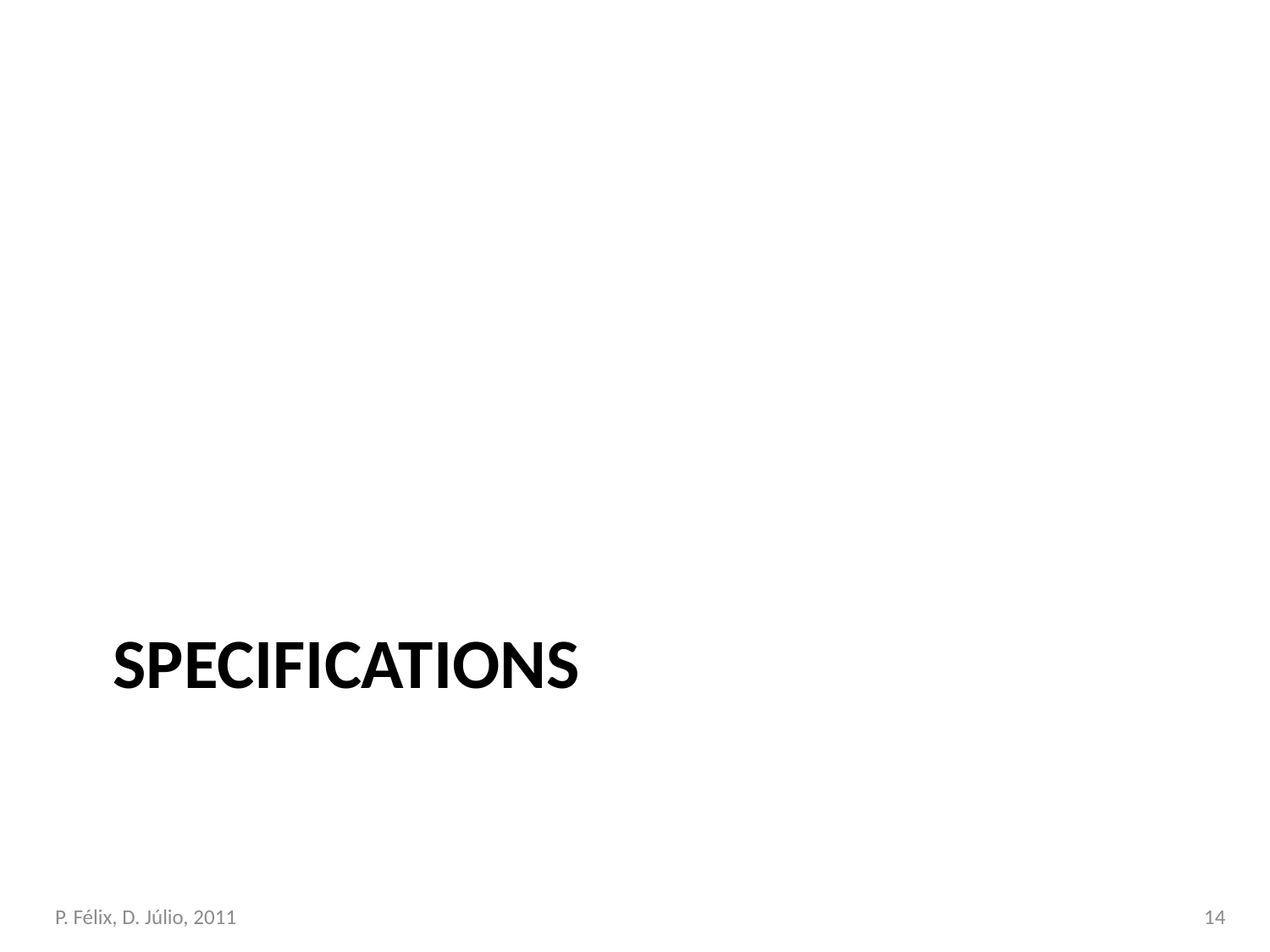

# Specifications
P. Félix, D. Júlio, 2011
14